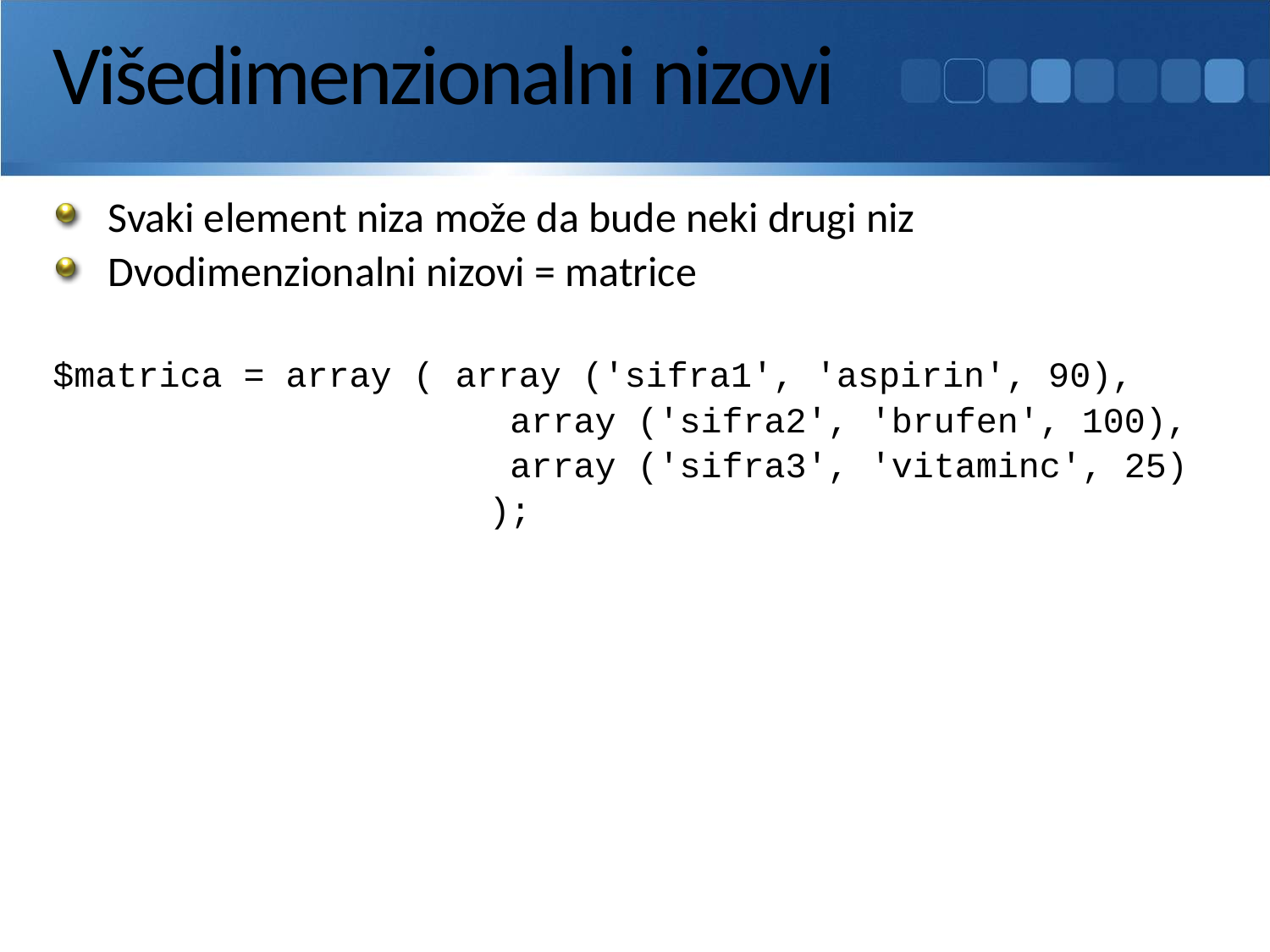

# Višedimenzionalni nizovi
Svaki element niza može da bude neki drugi niz
Dvodimenzionalni nizovi = matrice

$matrica = array ( array ('sifra1', 'aspirin', 90),
				 array ('sifra2', 'brufen', 100),
				 array ('sifra3', 'vitaminc', 25)
				);
140